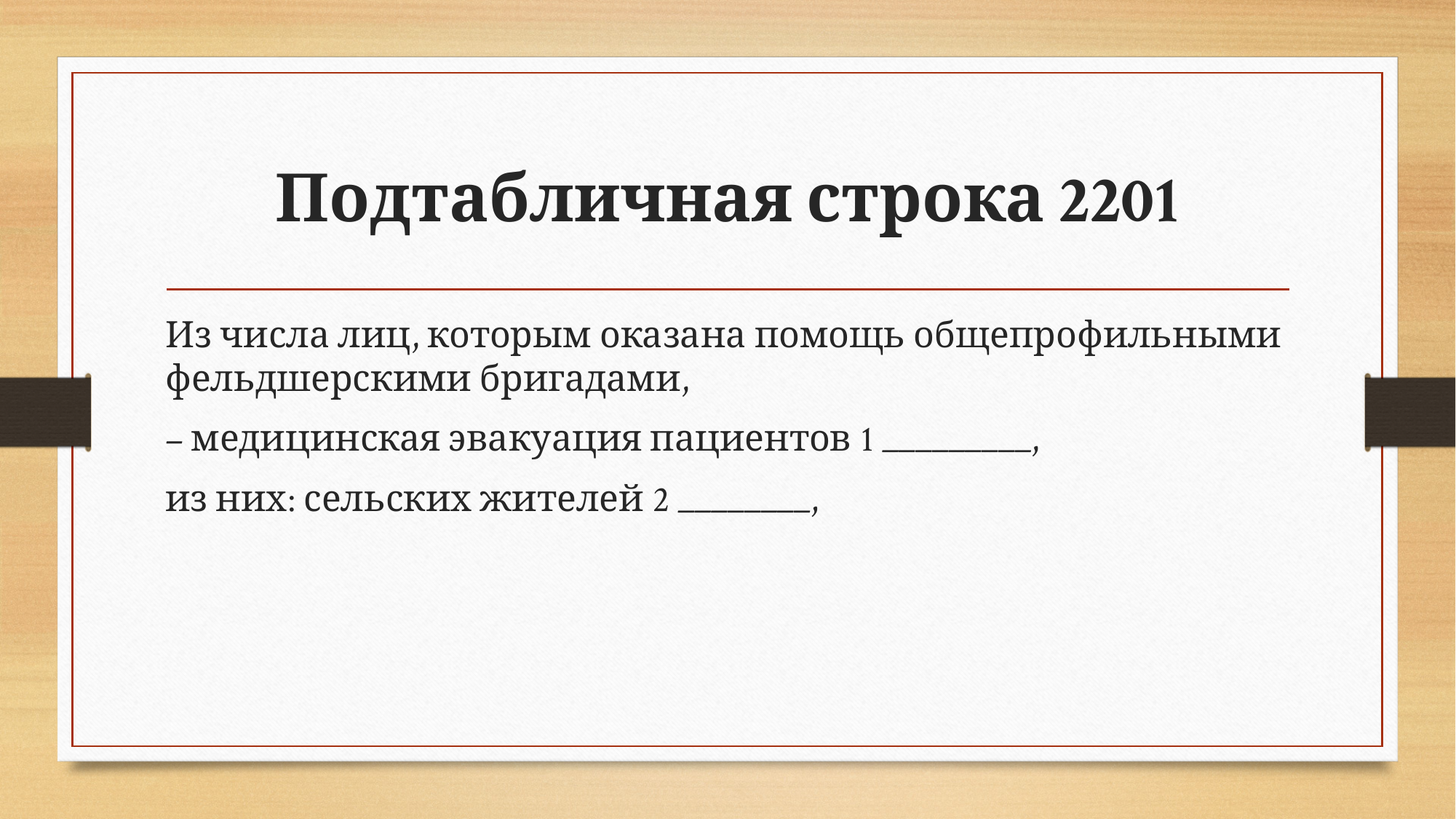

# Подтабличная строка 2201
Из числа лиц, которым оказана помощь общепрофильными фельдшерскими бригадами,
– медицинская эвакуация пациентов 1 _________,
из них: сельских жителей 2 ________,